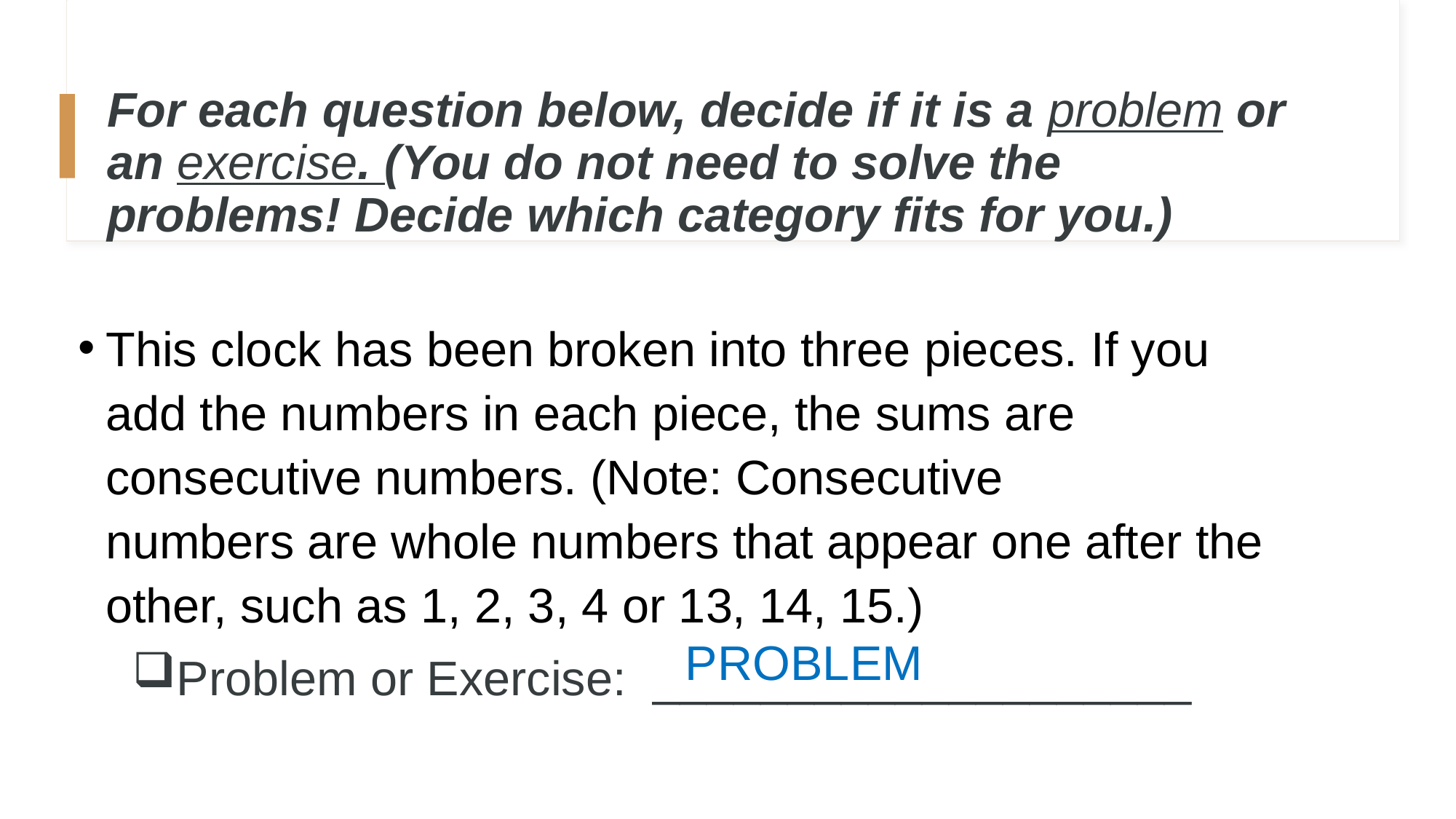

# For each question below, decide if it is a problem or an exercise. (You do not need to solve the problems! Decide which category fits for you.)
This clock has been broken into three pieces. If you add the numbers in each piece, the sums are consecutive numbers. (Note: Consecutive numbers are whole numbers that appear one after the other, such as 1, 2, 3, 4 or 13, 14, 15.)
Problem or Exercise:  ____________________

PROBLEM